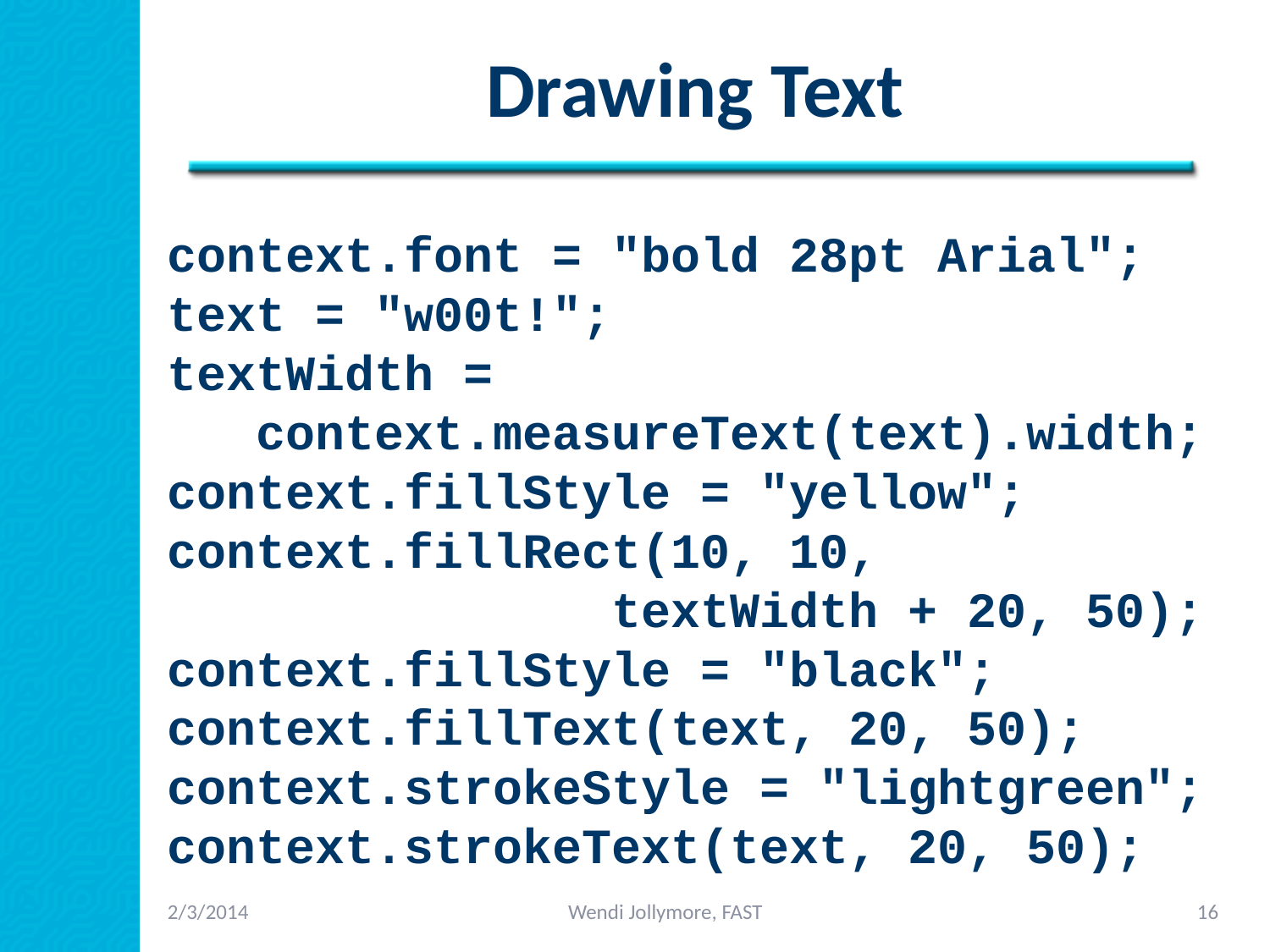

# Drawing Text
context.font = "bold 28pt Arial";
text = "w00t!";
textWidth =
   context.measureText(text).width;
context.fillStyle = "yellow";
context.fillRect(10, 10,
               textWidth + 20, 50);
context.fillStyle = "black";
context.fillText(text, 20, 50);
context.strokeStyle = "lightgreen";
context.strokeText(text, 20, 50);
2/3/2014
Wendi Jollymore, FAST
16